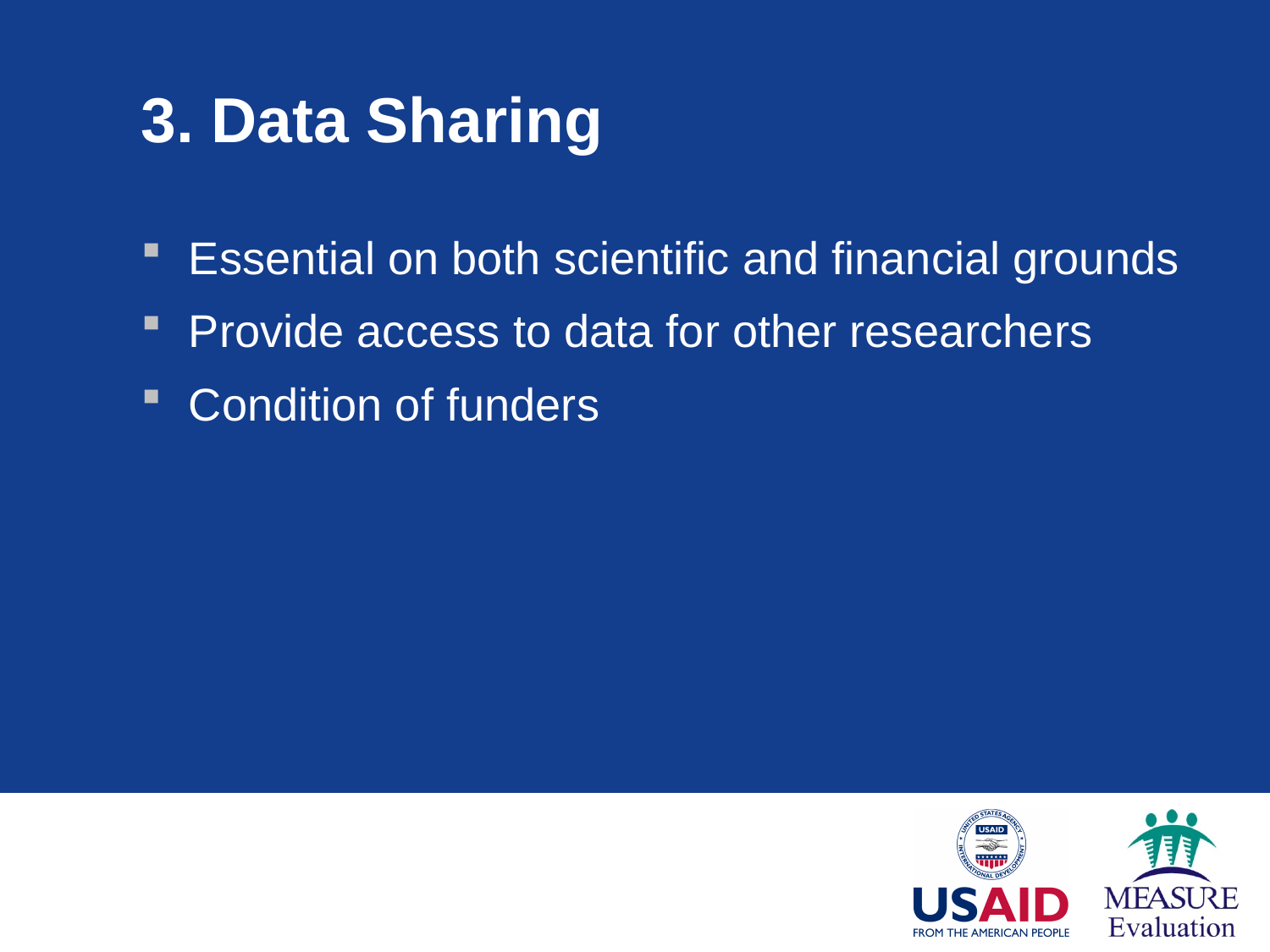

# 3. Data Sharing
Essential on both scientific and financial grounds
Provide access to data for other researchers
Condition of funders